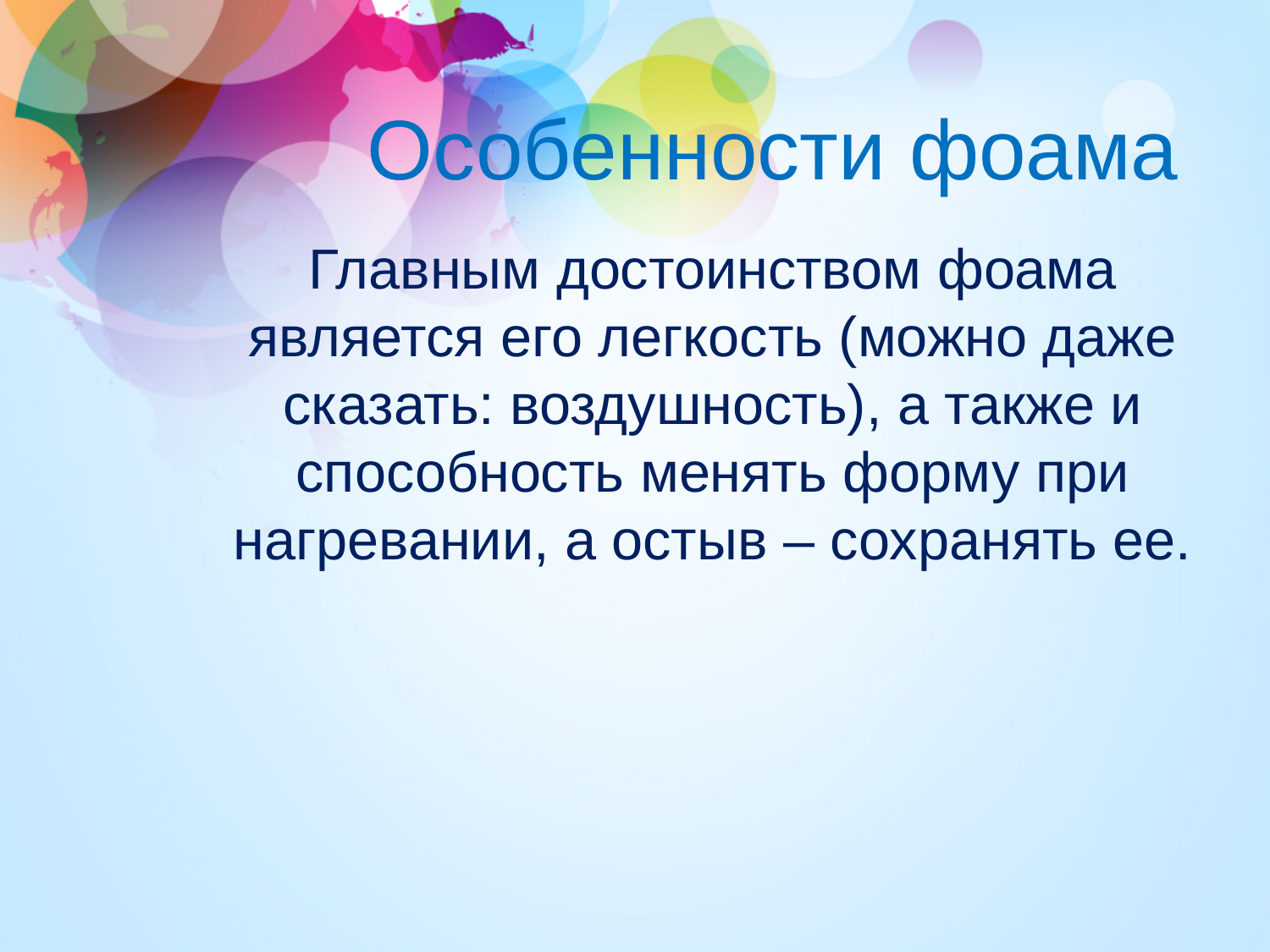

# Особенности фоама
Главным достоинством фоама является его легкость (можно даже сказать: воздушность), а также и способность менять форму при нагревании, а остыв – сохранять ее.